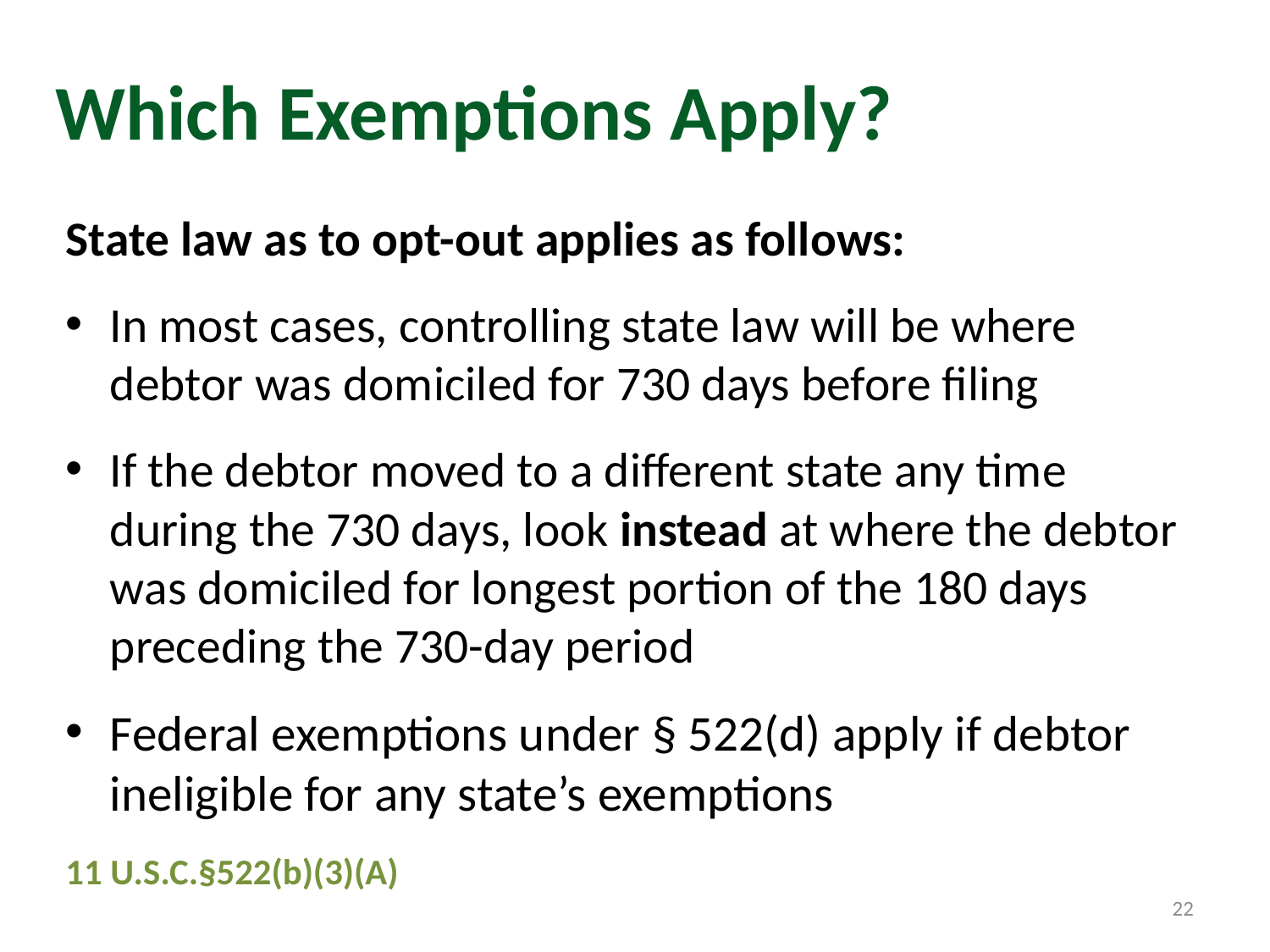

# Which Exemptions Apply?
State law as to opt-out applies as follows:
In most cases, controlling state law will be where debtor was domiciled for 730 days before filing
If the debtor moved to a different state any time during the 730 days, look instead at where the debtor was domiciled for longest portion of the 180 days preceding the 730-day period
Federal exemptions under § 522(d) apply if debtor ineligible for any state’s exemptions
11 U.S.C.§522(b)(3)(A)

22